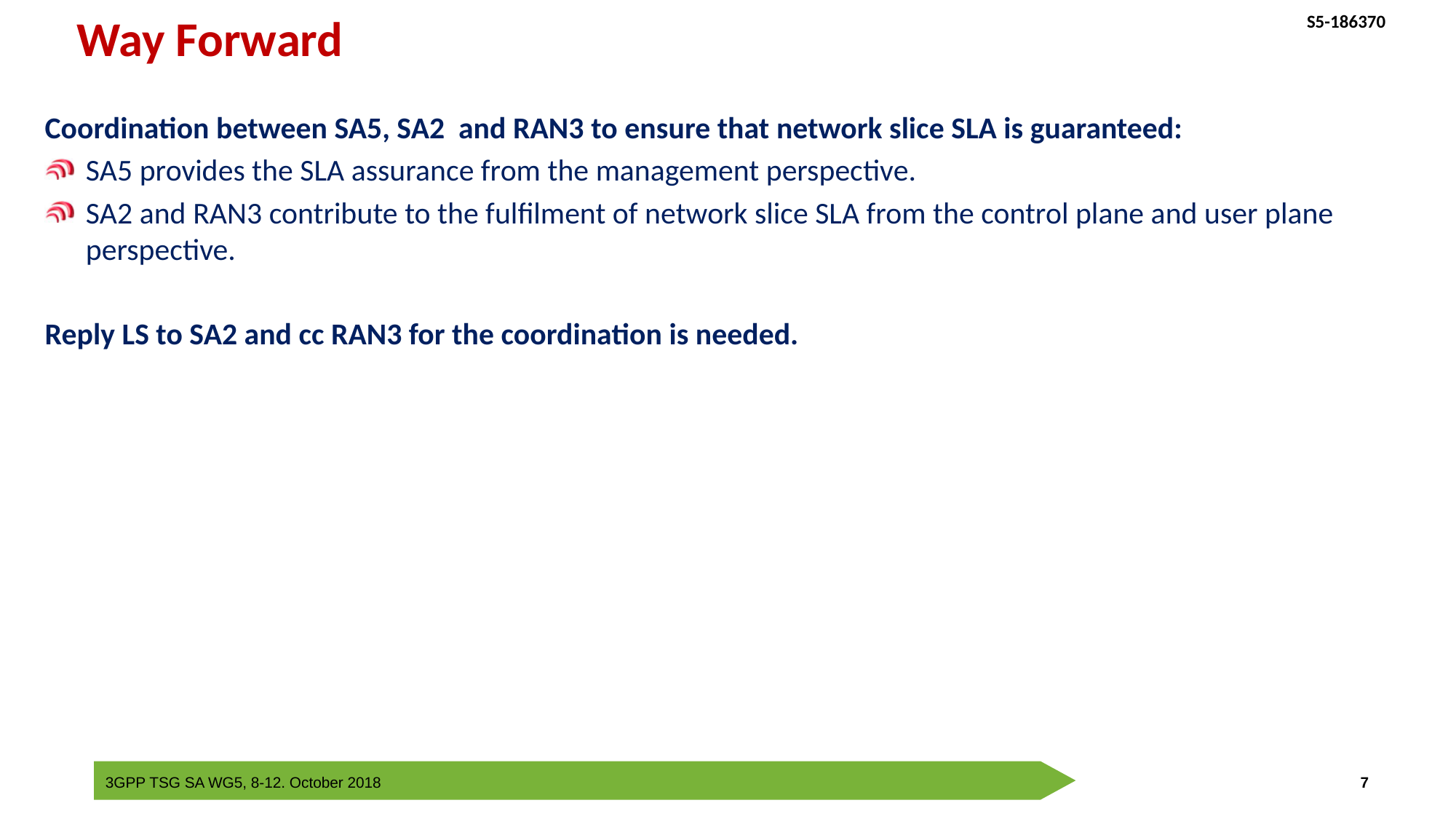

# Way Forward
Coordination between SA5, SA2  and RAN3 to ensure that network slice SLA is guaranteed:
SA5 provides the SLA assurance from the management perspective.
SA2 and RAN3 contribute to the fulfilment of network slice SLA from the control plane and user plane perspective.

Reply LS to SA2 and cc RAN3 for the coordination is needed.